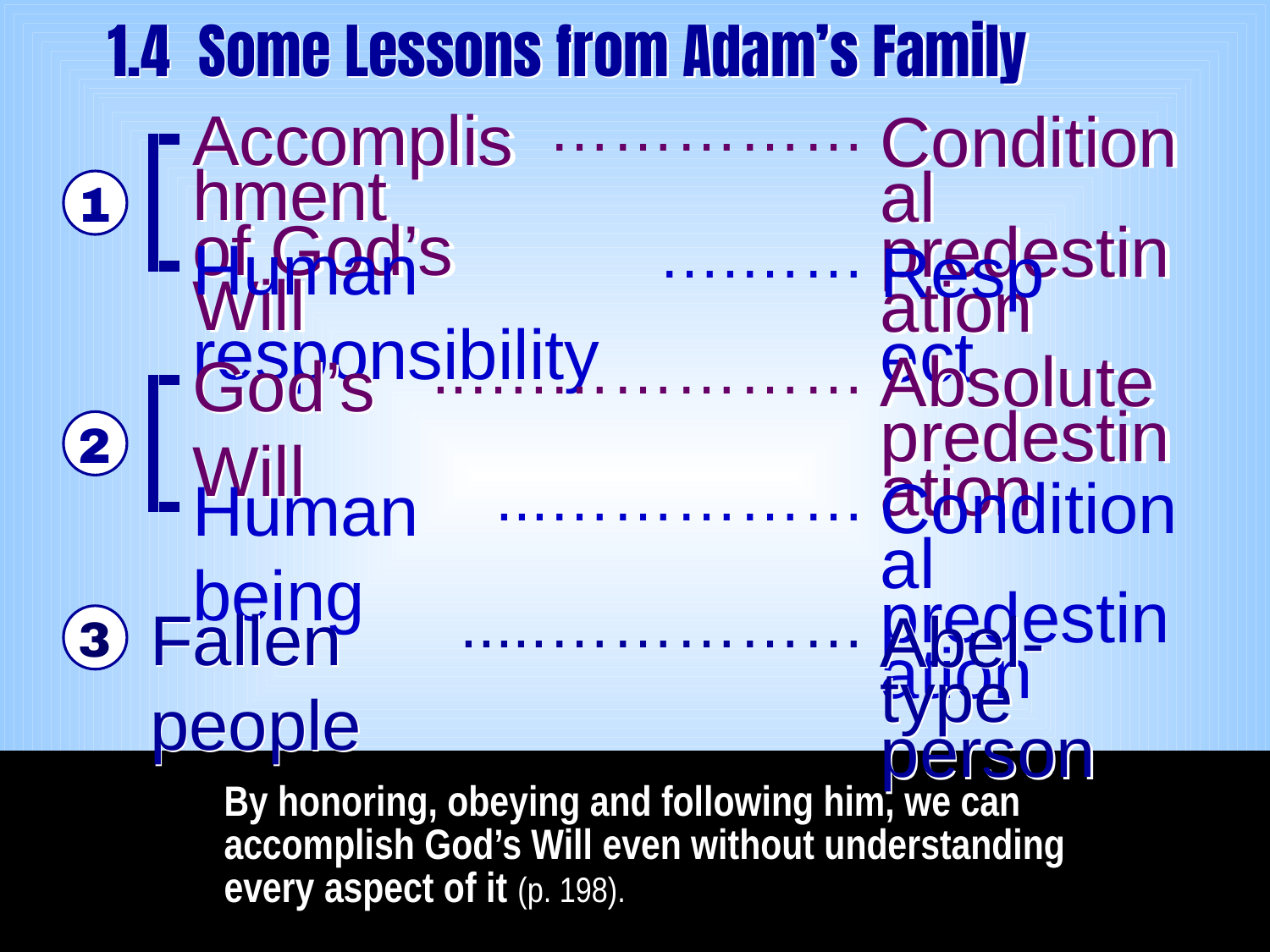

1.4  Some Lessons from Adam’s Family
……………
Accomplishment
of God’s Will
Conditional
predestination
_
1
_
….……
Human responsibility
Respect
_
..….……………
God’s Will
Absolute
predestination
_
2
_
...……………
Human being
Conditional
predestination
_
.....……………
Fallen people
3
Abel-type
person

By honoring, obeying and following him, we can accomplish God’s Will even without understanding every aspect of it (p. 198).